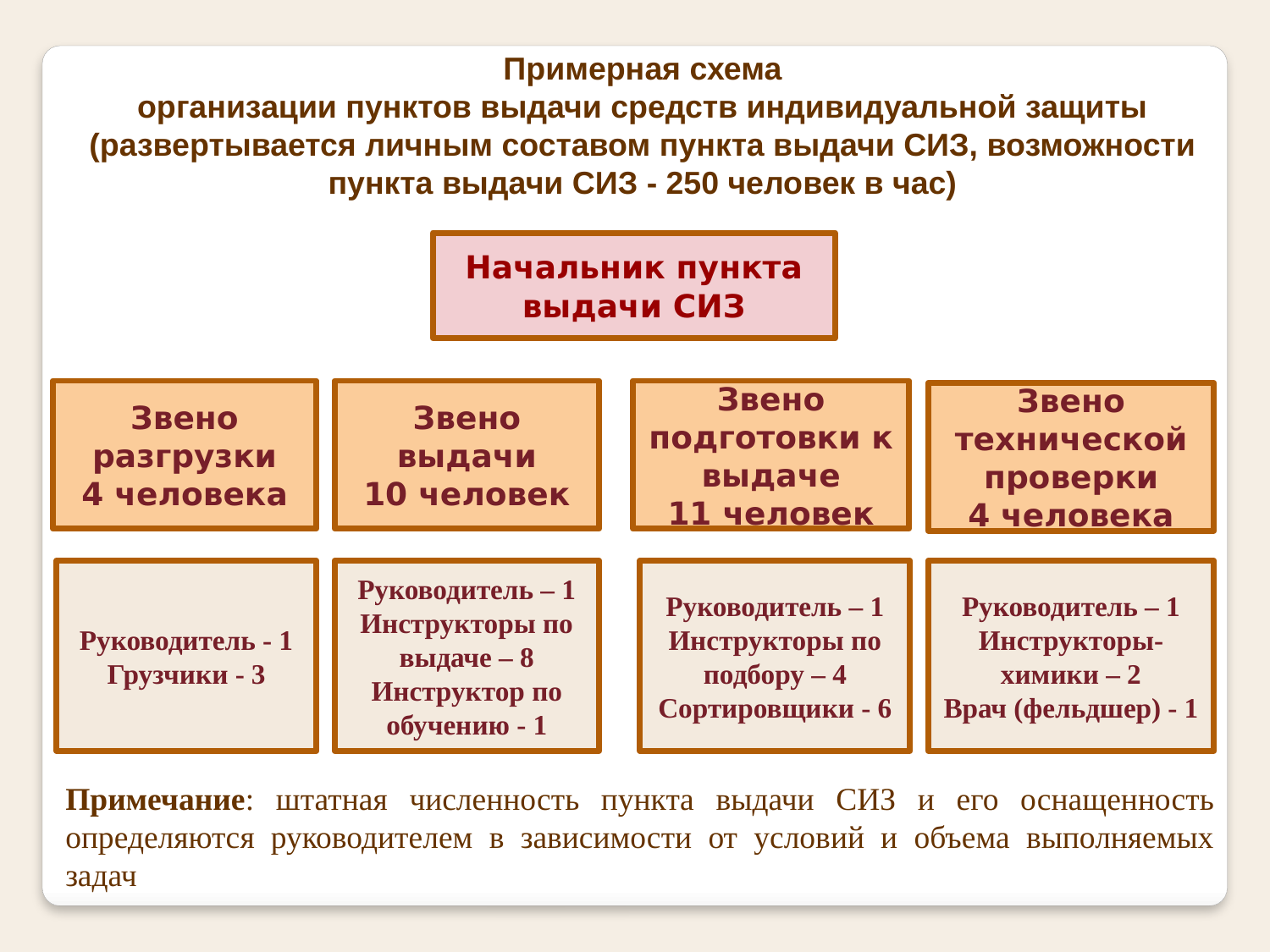

Примерная схема
организации пунктов выдачи средств индивидуальной защиты (развертывается личным составом пункта выдачи СИЗ, возможности пункта выдачи СИЗ - 250 человек в час)
Начальник пункта выдачи СИЗ
Звено разгрузки
4 человека
Звено выдачи
10 человек
Звено подготовки к выдаче
11 человек
Звено технической проверки
4 человека
Руководитель - 1
Грузчики - 3
Руководитель – 1
Инструкторы по выдаче – 8
Инструктор по обучению - 1
Руководитель – 1
Инструкторы по подбору – 4
Сортировщики - 6
Руководитель – 1
Инструкторы-химики – 2
Врач (фельдшер) - 1
Примечание: штатная численность пункта выдачи СИЗ и его оснащенность определяются руководителем в зависимости от условий и объема выполняемых задач